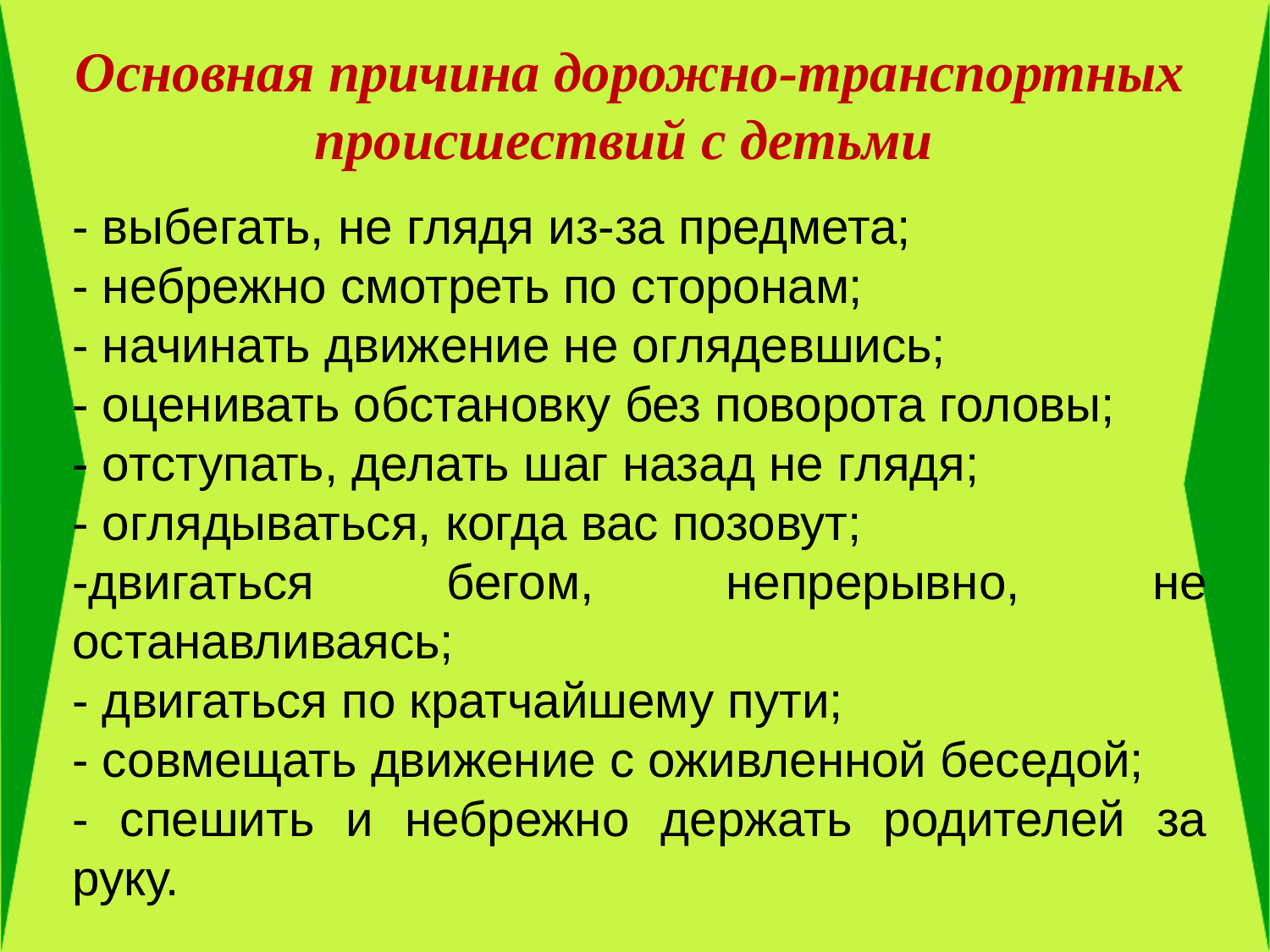

# Основная причина дорожно-транспортных происшествий с детьми
- выбегать, не глядя из-за предмета;
- небрежно смотреть по сторонам;
- начинать движение не оглядевшись;
- оценивать обстановку без поворота головы;
- отступать, делать шаг назад не глядя;
- оглядываться, когда вас позовут;
-двигаться бегом, непрерывно, не останавливаясь;
- двигаться по кратчайшему пути;
- совмещать движение с оживленной беседой;
- спешить и небрежно держать родителей за руку.